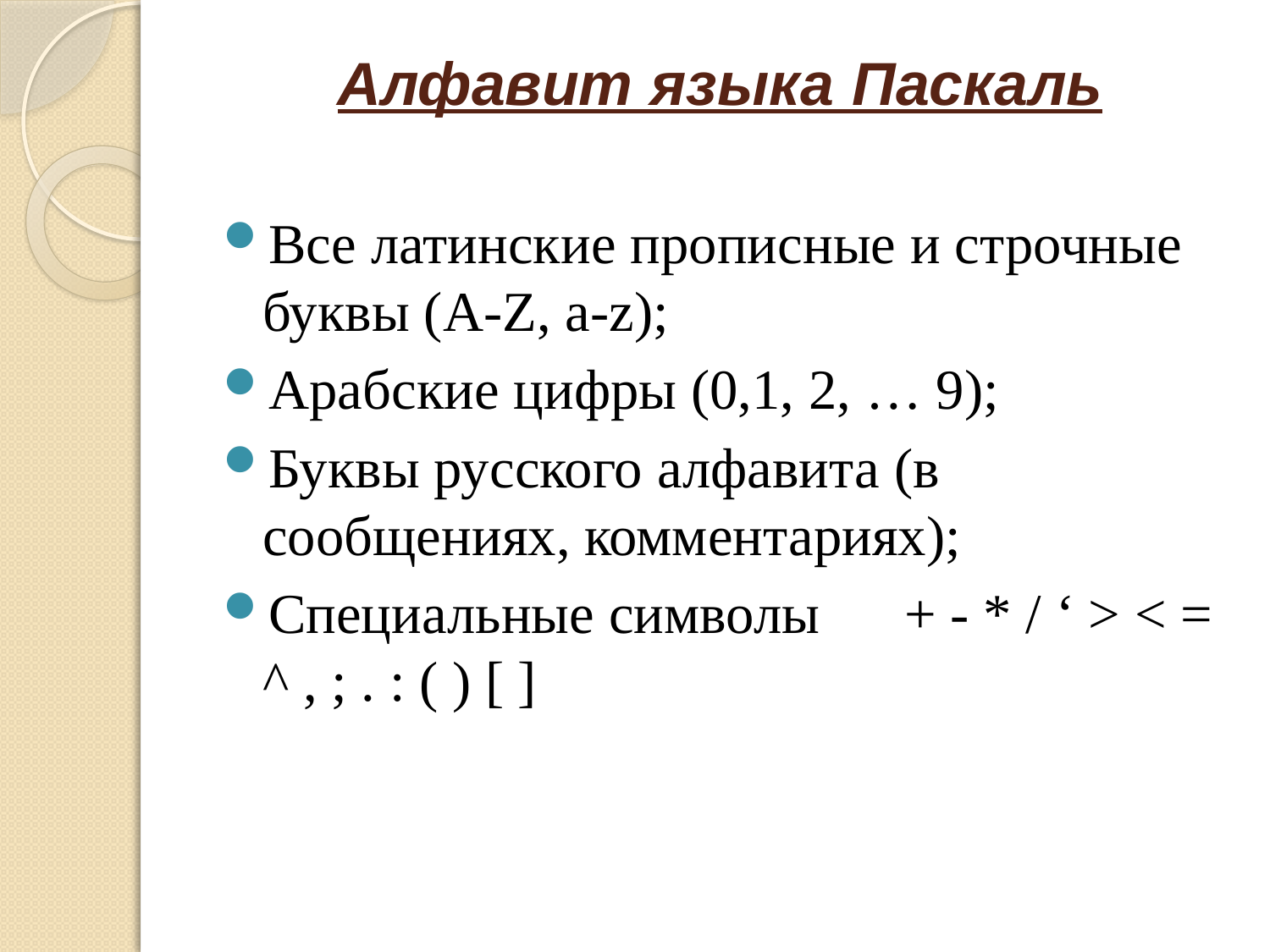

# Алфавит языка Паскаль
Все латинские прописные и строчные буквы (A-Z, a-z);
Арабские цифры (0,1, 2, … 9);
Буквы русского алфавита (в сообщениях, комментариях);
Специальные символы      + - * / ‘ > < = ^ , ; . : ( ) [ ]